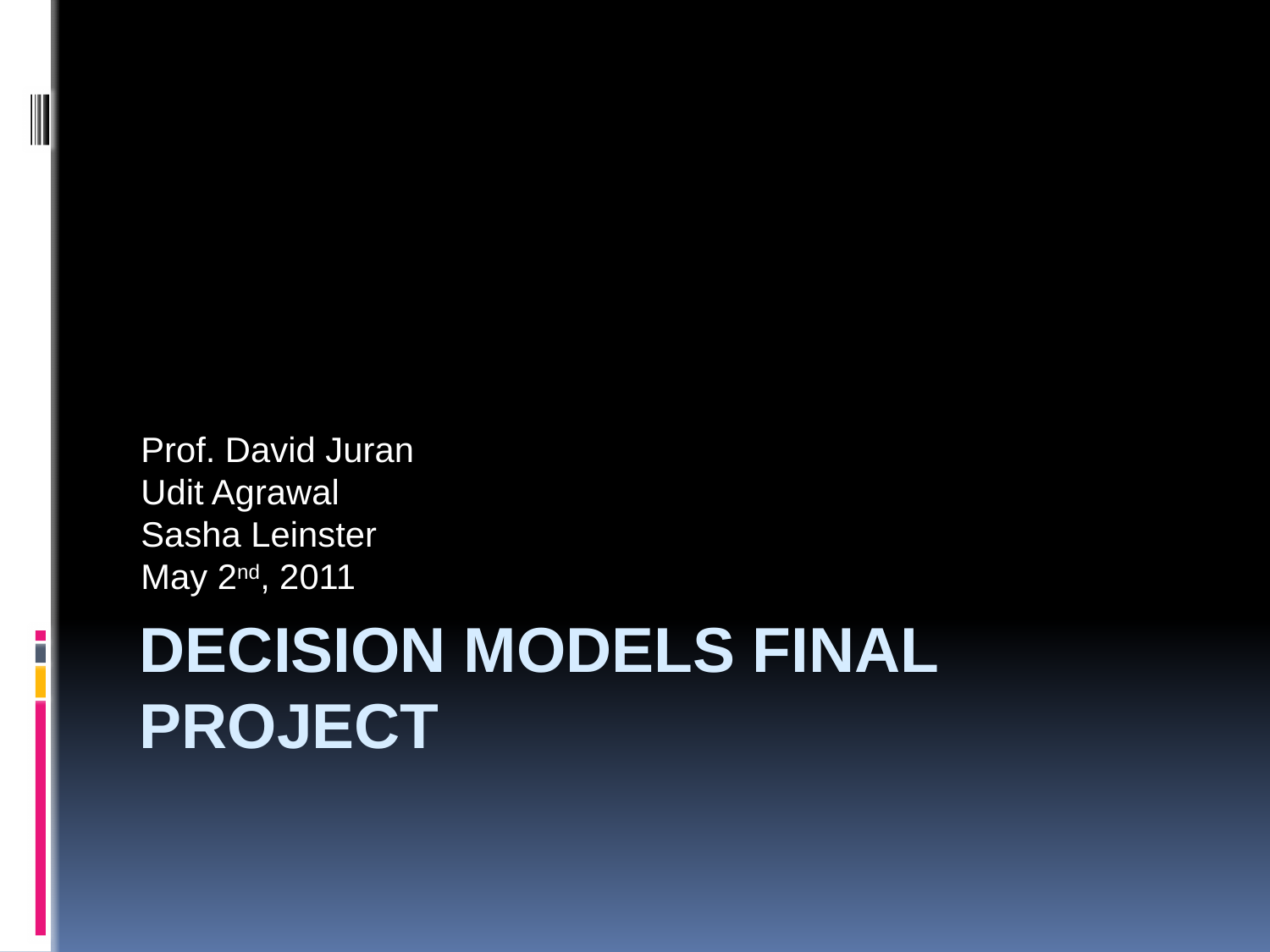

Prof. David Juran
Udit Agrawal
Sasha Leinster
May 2nd, 2011
# Decision Models Final Project